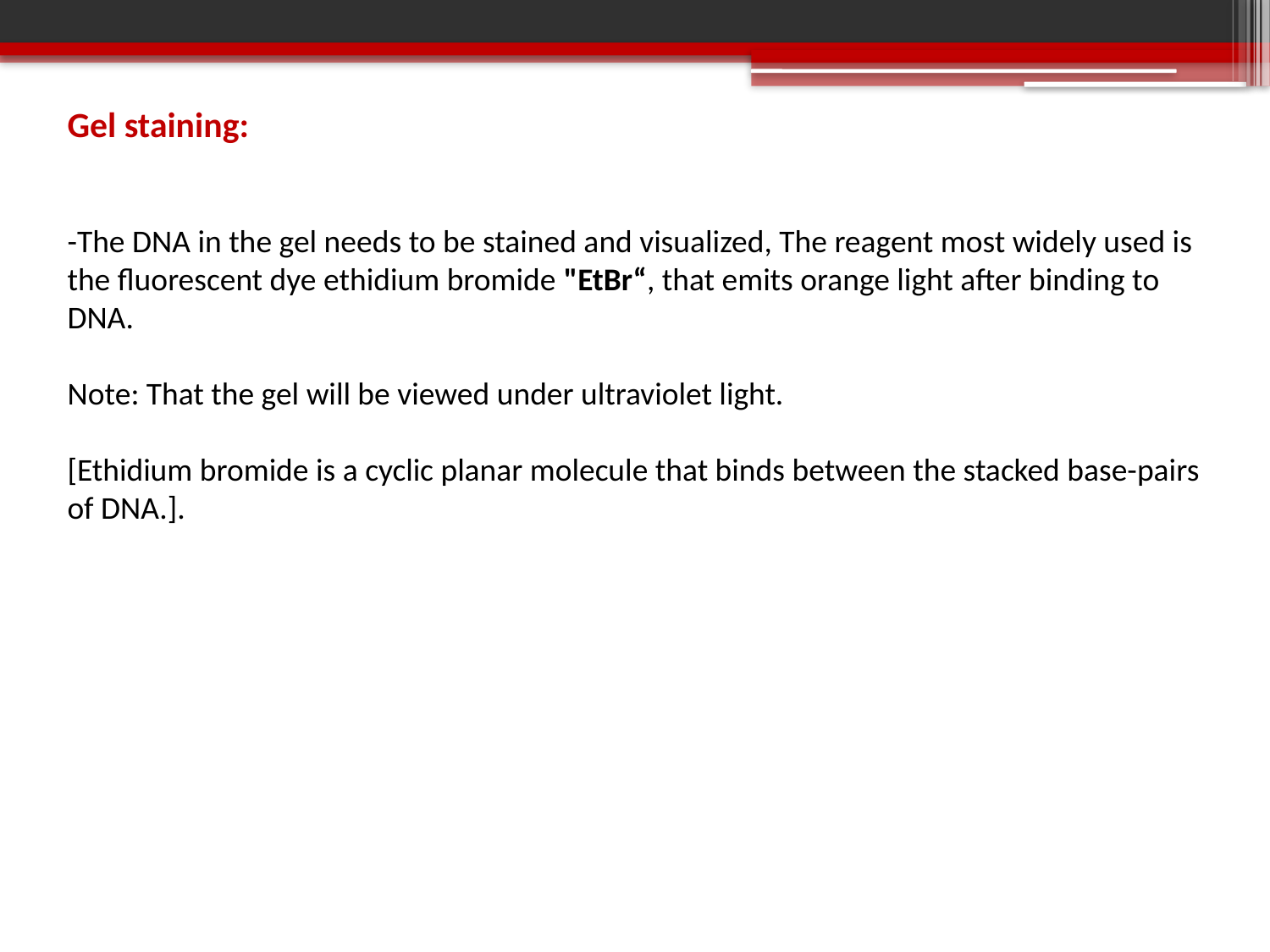

Gel staining:

-The DNA in the gel needs to be stained and visualized, The reagent most widely used is the fluorescent dye ethidium bromide "EtBr“, that emits orange light after binding to DNA.

Note: That the gel will be viewed under ultraviolet light.

[Ethidium bromide is a cyclic planar molecule that binds between the stacked base-pairs of DNA.].